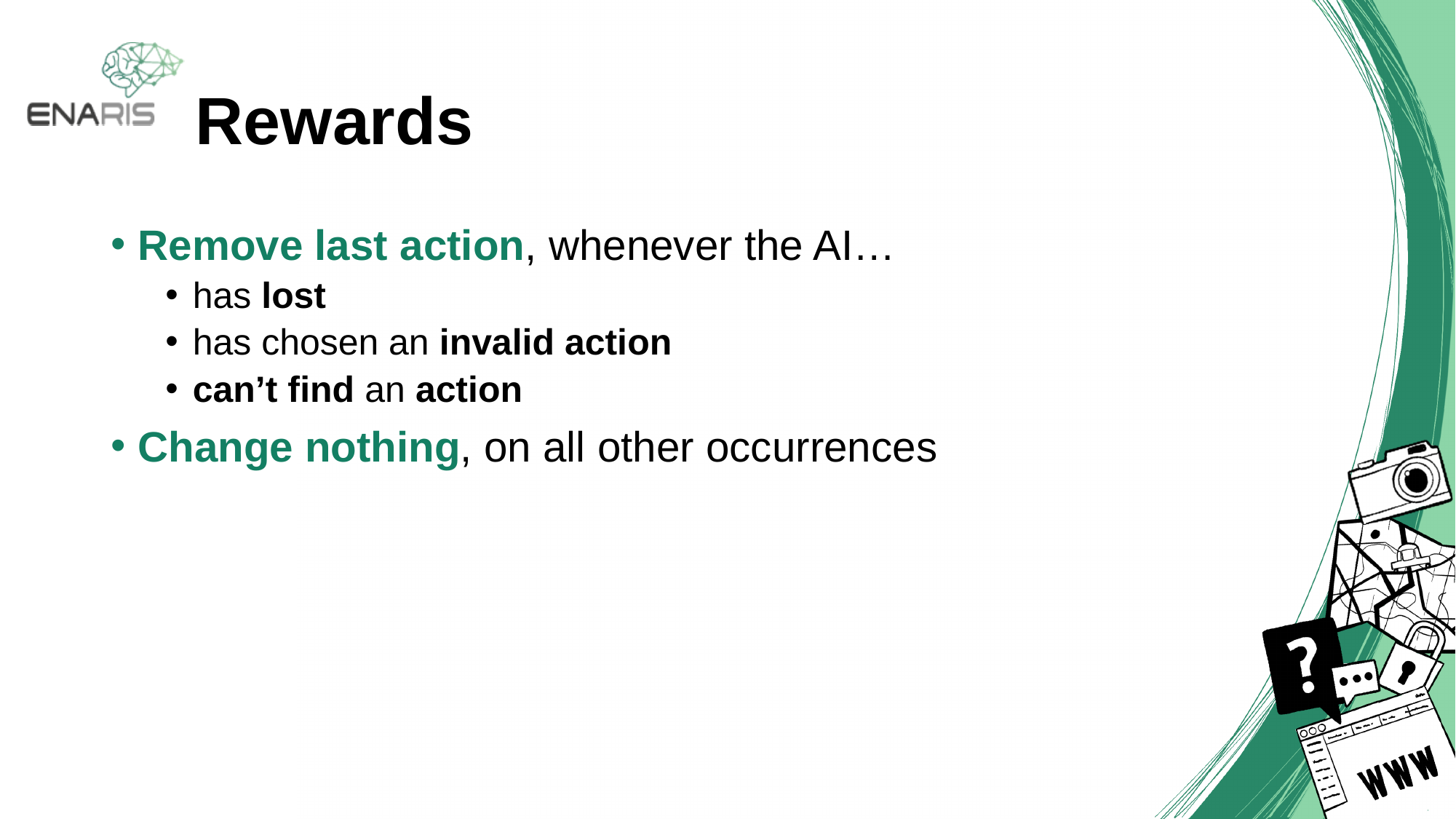

# Rewards
Remove last action, whenever the AI…
has lost
has chosen an invalid action
can’t find an action
Change nothing, on all other occurrences